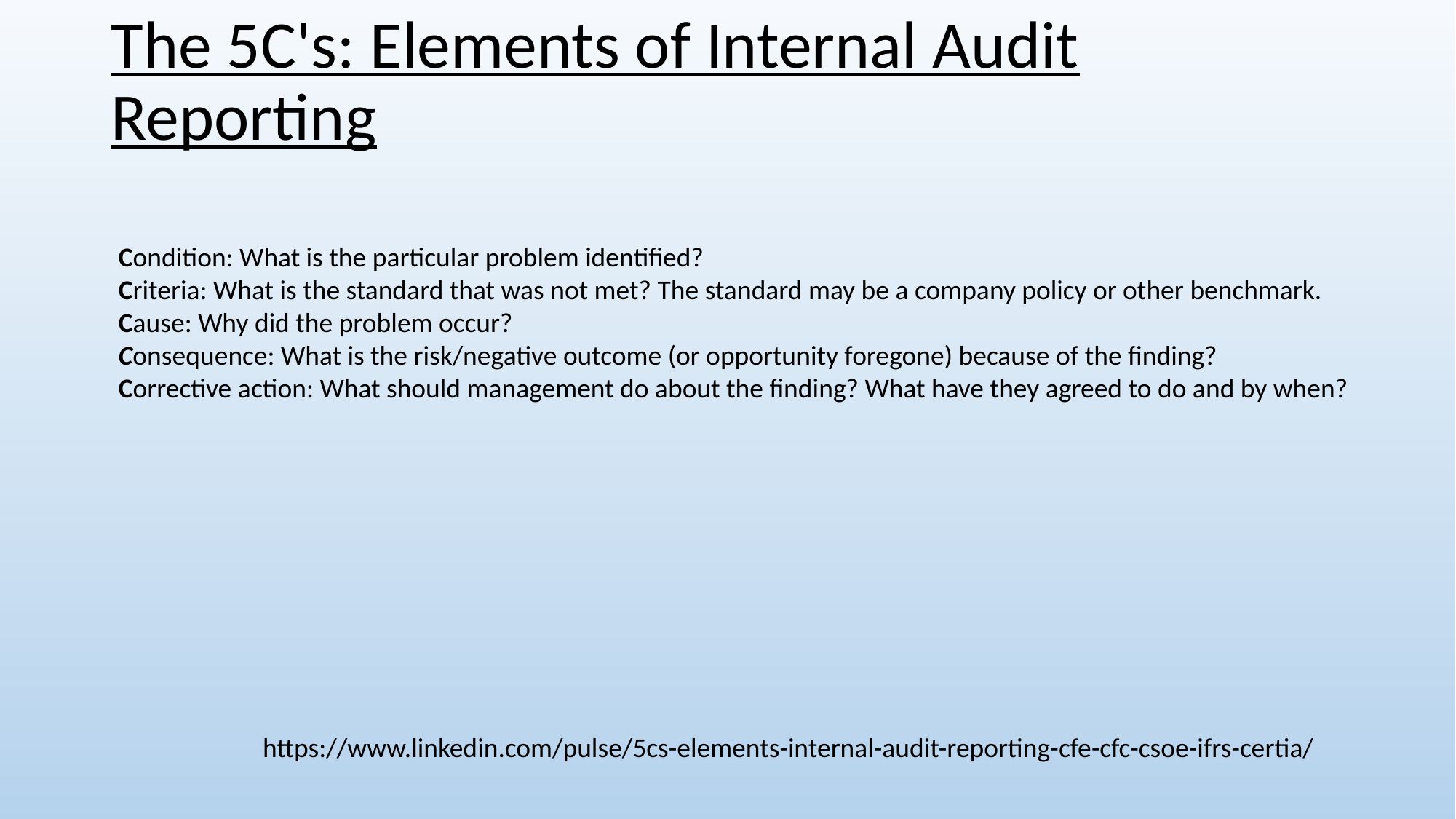

# The 5C's: Elements of Internal Audit Reporting
Condition: What is the particular problem identified?
Criteria: What is the standard that was not met? The standard may be a company policy or other benchmark.
Cause: Why did the problem occur?
Consequence: What is the risk/negative outcome (or opportunity foregone) because of the finding?
Corrective action: What should management do about the finding? What have they agreed to do and by when?

https://www.linkedin.com/pulse/5cs-elements-internal-audit-reporting-cfe-cfc-csoe-ifrs-certia/